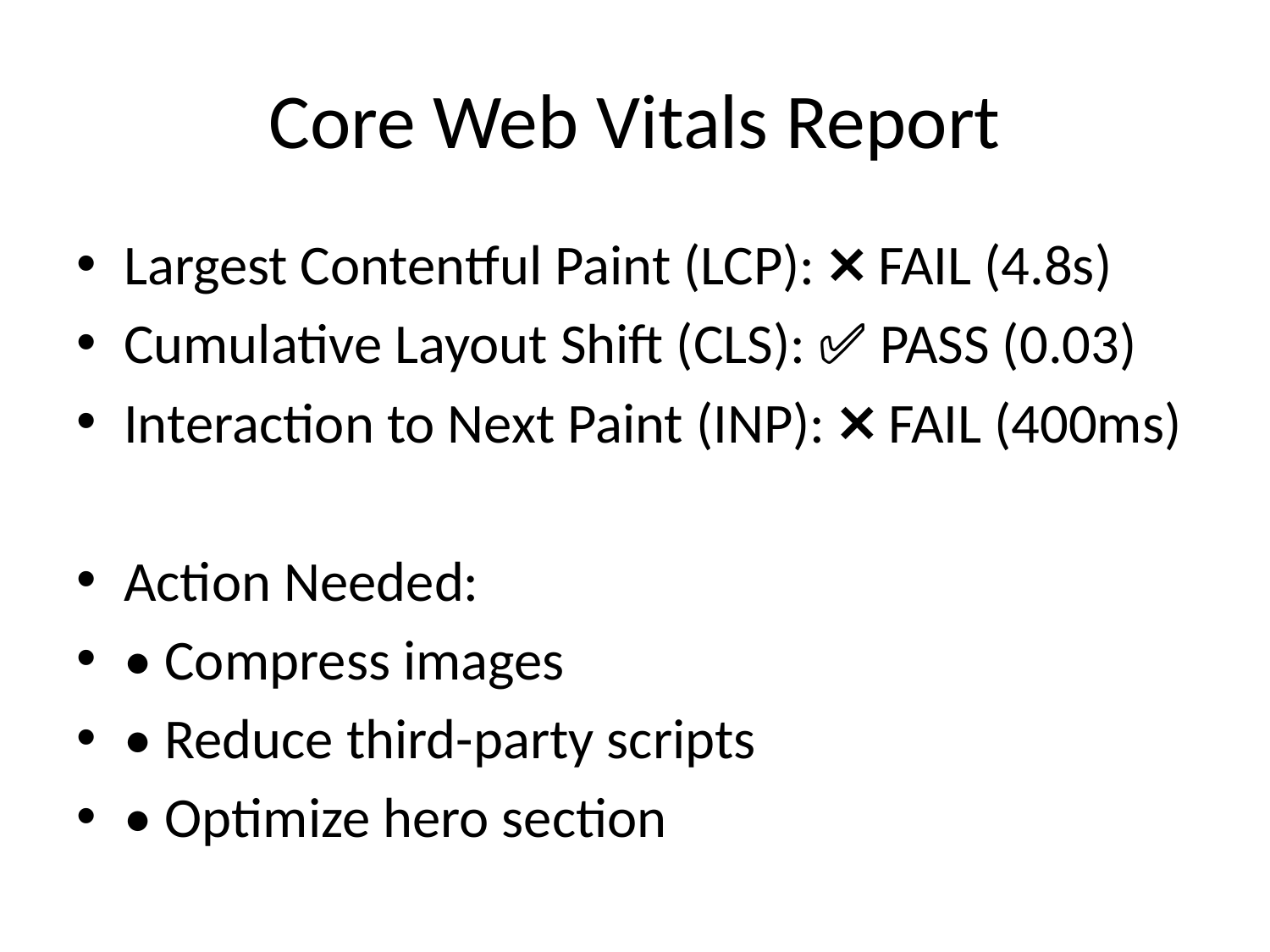

# Core Web Vitals Report
Largest Contentful Paint (LCP): ❌ FAIL (4.8s)
Cumulative Layout Shift (CLS): ✅ PASS (0.03)
Interaction to Next Paint (INP): ❌ FAIL (400ms)

Action Needed:
• Compress images
• Reduce third-party scripts
• Optimize hero section